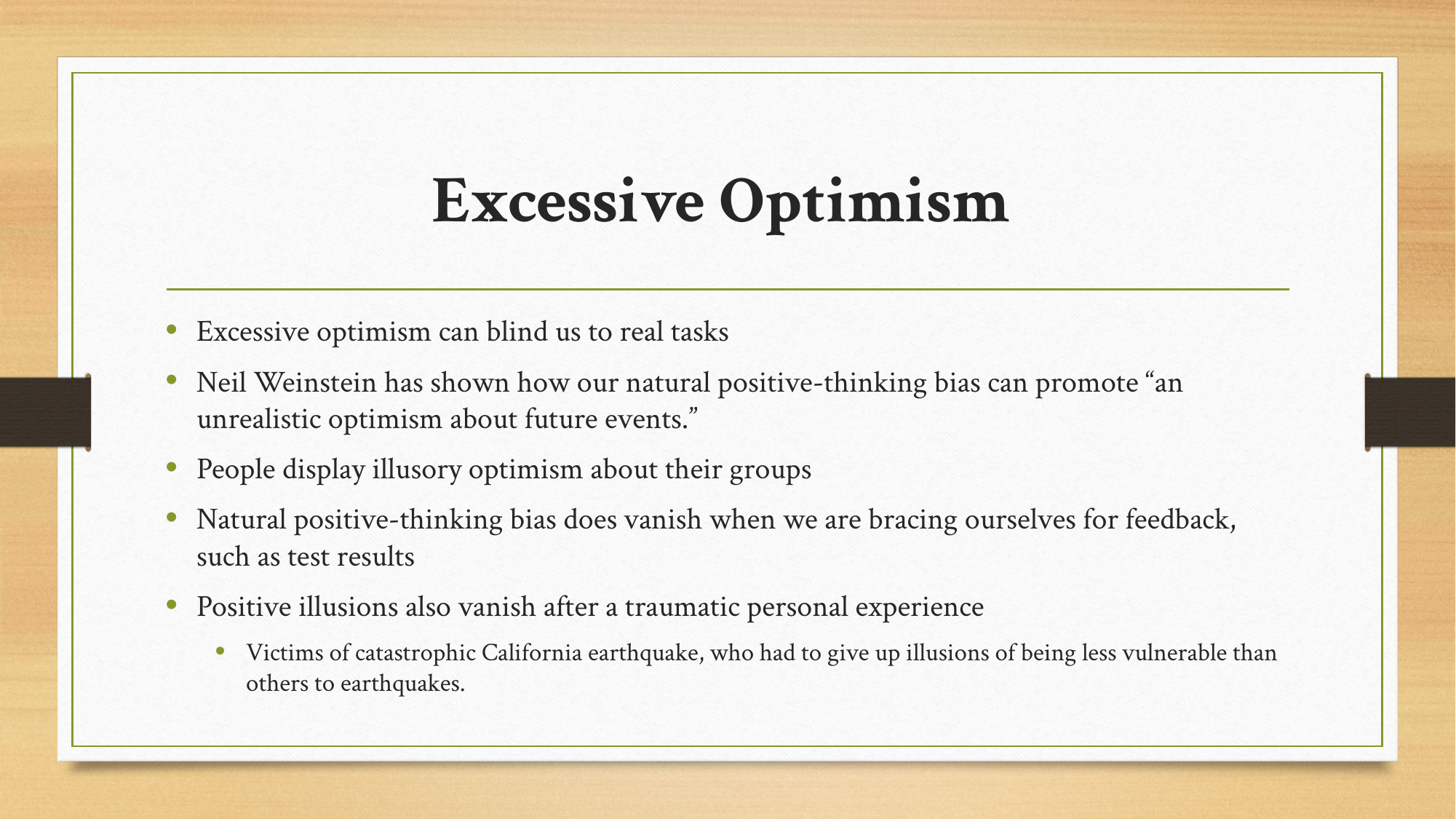

# Excessive Optimism
Excessive optimism can blind us to real tasks
Neil Weinstein has shown how our natural positive-thinking bias can promote “an unrealistic optimism about future events.”
People display illusory optimism about their groups
Natural positive-thinking bias does vanish when we are bracing ourselves for feedback, such as test results
Positive illusions also vanish after a traumatic personal experience
Victims of catastrophic California earthquake, who had to give up illusions of being less vulnerable than others to earthquakes.